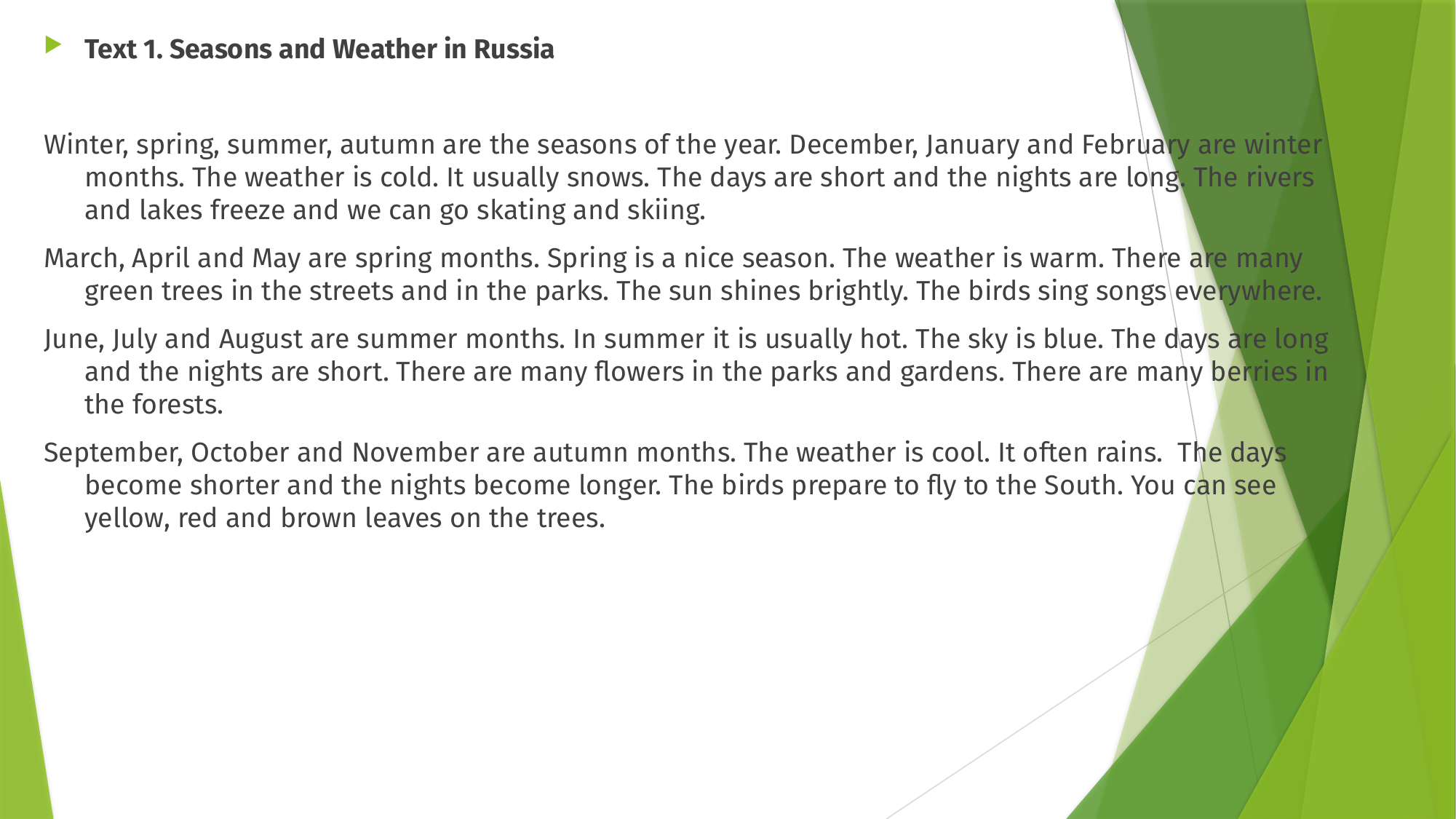

Text 1. Seasons and Weather in Russia

Winter, spring, summer, autumn are the seasons of the year. December, January and February are winter months. The weather is cold. It usually snows. The days are short and the nights are long. The rivers and lakes freeze and we can go skating and skiing.
March, April and May are spring months. Spring is a nice season. The weather is warm. There are many green trees in the streets and in the parks. The sun shines brightly. The birds sing songs everywhere.
June, July and August are summer months. In summer it is usually hot. The sky is blue. The days are long and the nights are short. There are many flowers in the parks and gardens. There are many berries in the forests.
September, October and November are autumn months. The weather is cool. It often rains.  The days become shorter and the nights become longer. The birds prepare to fly to the South. You can see yellow, red and brown leaves on the trees.